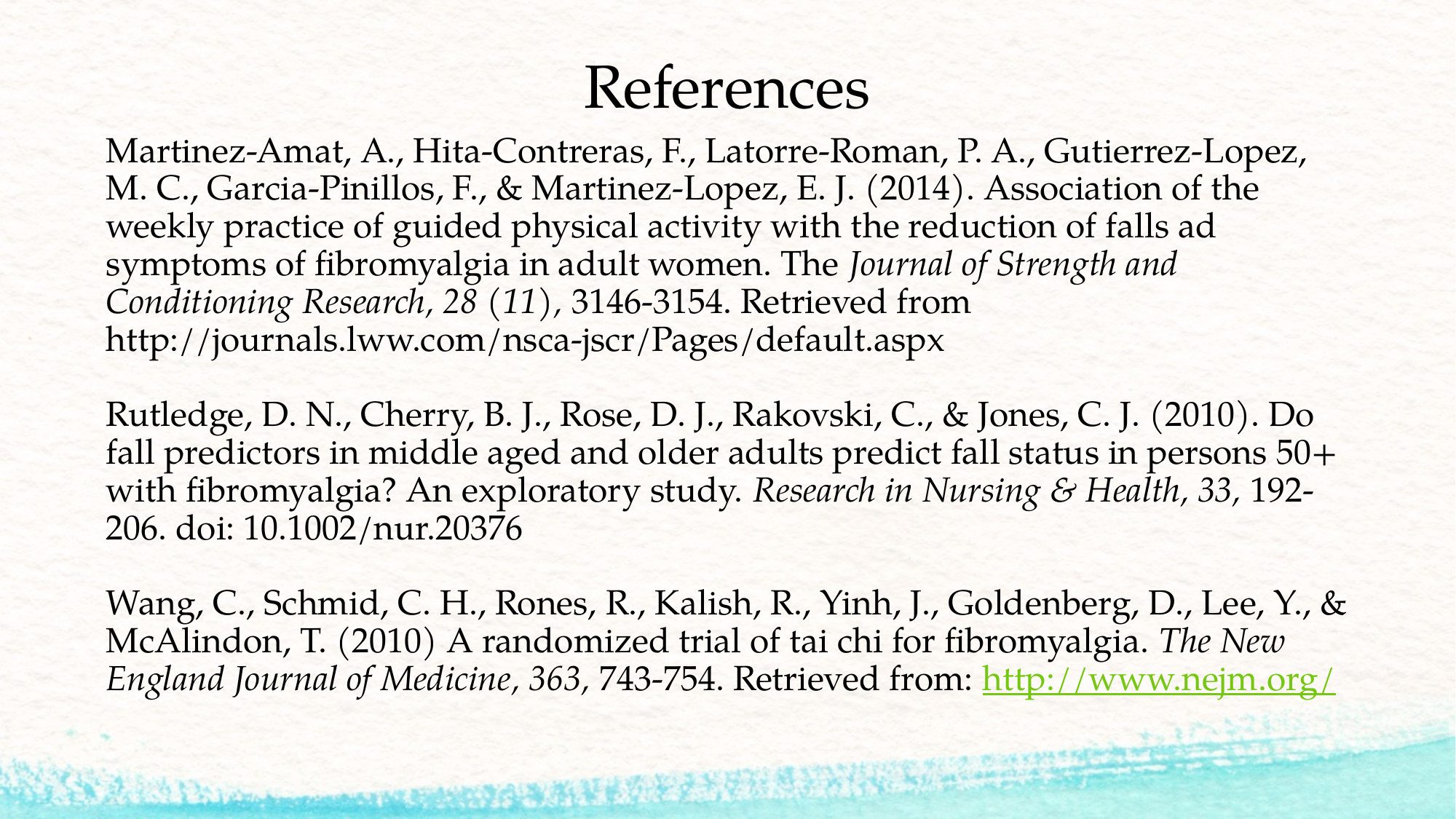

References
Martinez-Amat, A., Hita-Contreras, F., Latorre-Roman, P. A., Gutierrez-Lopez, M. C., Garcia-Pinillos, F., & Martinez-Lopez, E. J. (2014). Association of the weekly practice of guided physical activity with the reduction of falls ad symptoms of fibromyalgia in adult women. The Journal of Strength and Conditioning Research, 28 (11), 3146-3154. Retrieved from http://journals.lww.com/nsca-jscr/Pages/default.aspx

Rutledge, D. N., Cherry, B. J., Rose, D. J., Rakovski, C., & Jones, C. J. (2010). Do fall predictors in middle aged and older adults predict fall status in persons 50+ with fibromyalgia? An exploratory study. Research in Nursing & Health, 33, 192-206. doi: 10.1002/nur.20376
Wang, C., Schmid, C. H., Rones, R., Kalish, R., Yinh, J., Goldenberg, D., Lee, Y., & McAlindon, T. (2010) A randomized trial of tai chi for fibromyalgia. The New England Journal of Medicine, 363, 743-754. Retrieved from: http://www.nejm.org/